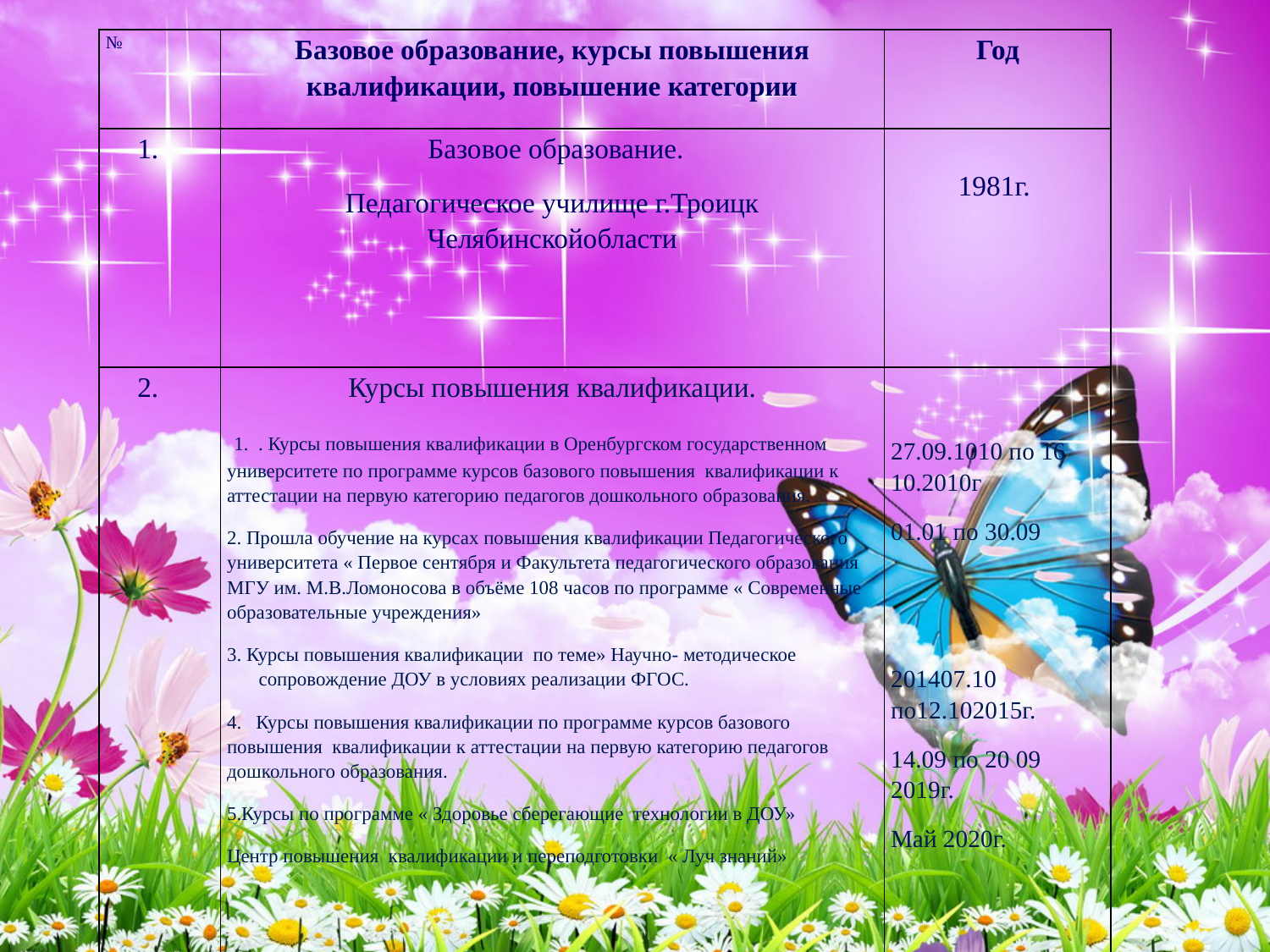

| № | Базовое образование, курсы повышения квалификации, повышение категории | Год |
| --- | --- | --- |
| 1. | Базовое образование. Педагогическое училище г.Троицк Челябинскойобласти | 1981г. |
|  |  |  |
| 2. | Курсы повышения квалификации. 1. . Курсы повышения квалификации в Оренбургском государственном университете по программе курсов базового повышения квалификации к аттестации на первую категорию педагогов дошкольного образования. 2. Прошла обучение на курсах повышения квалификации Педагогического университета « Первое сентября и Факультета педагогического образования МГУ им. М.В.Ломоносова в объёме 108 часов по программе « Современные образовательные учреждения» 3. Курсы повышения квалификации по теме» Научно- методическое сопровождение ДОУ в условиях реализации ФГОС. 4. Курсы повышения квалификации по программе курсов базового повышения квалификации к аттестации на первую категорию педагогов дошкольного образования. 5.Курсы по программе « Здоровье сберегающие технологии в ДОУ» Центр повышения квалификации и переподготовки « Луч знаний» | 27.09.1010 по 16 10.2010г 01.01 по 30.09 201407.10 по12.102015г. 14.09 по 20 09 2019г. Май 2020г. |